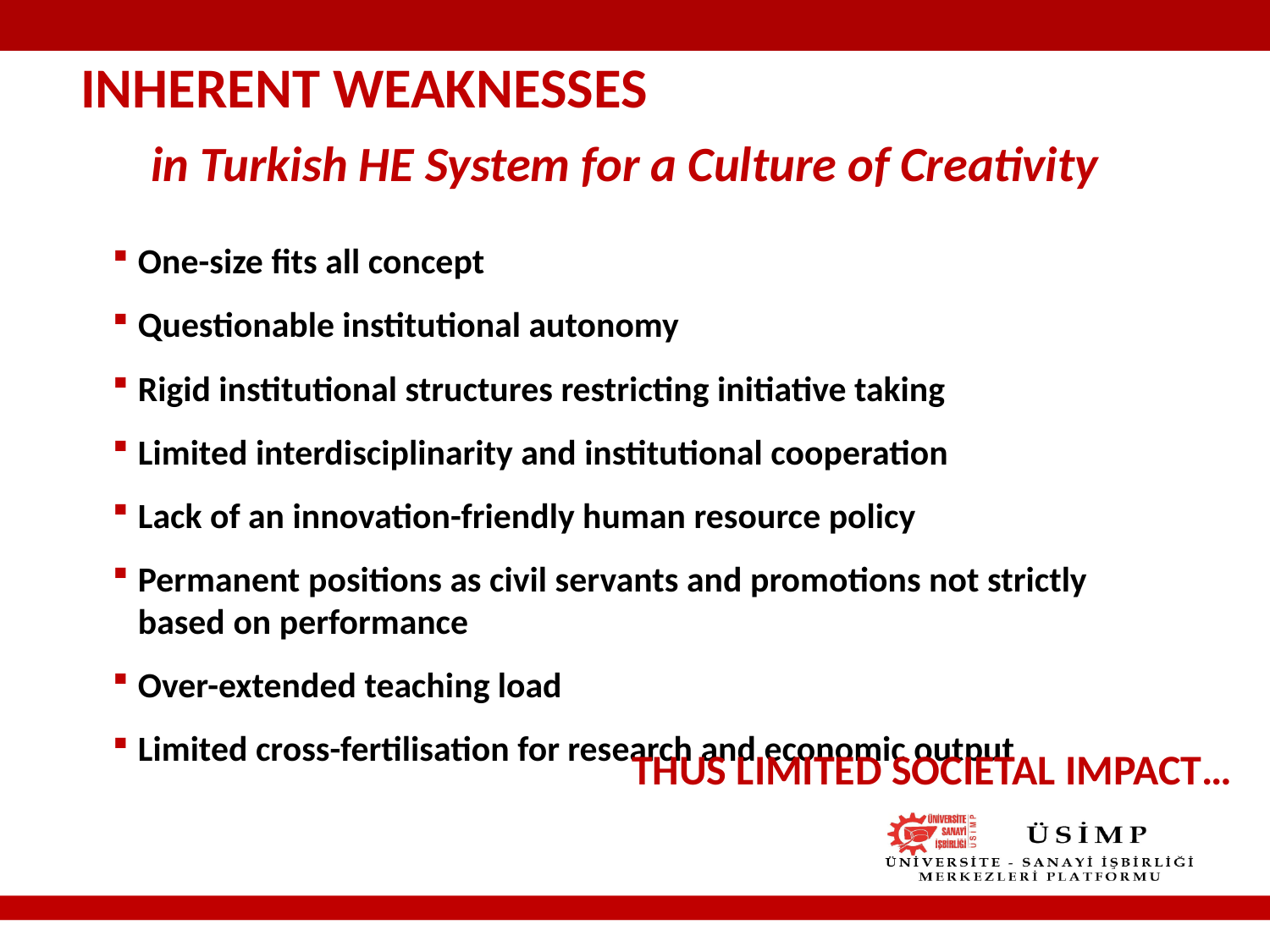

INHERENT WEAKNESSES
in Turkish HE System for a Culture of Creativity
One-size fits all concept
Questionable institutional autonomy
Rigid institutional structures restricting initiative taking
Limited interdisciplinarity and institutional cooperation
Lack of an innovation-friendly human resource policy
Permanent positions as civil servants and promotions not strictly based on performance
Over-extended teaching load
Limited cross-fertilisation for research and economic output
THUS LIMITED SOCIETAL IMPACT…